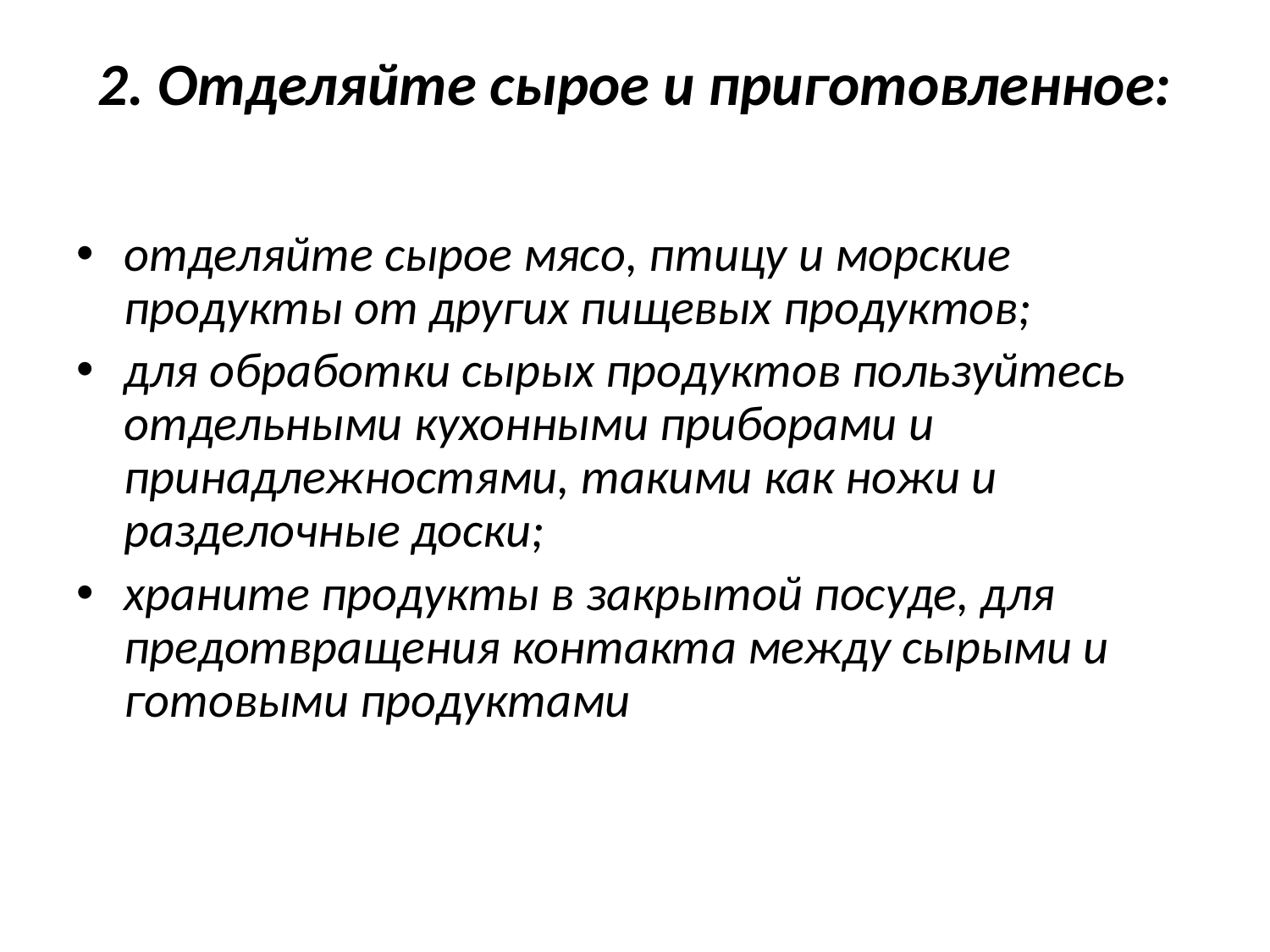

# 2. Отделяйте сырое и приготовленное:
отделяйте сырое мясо, птицу и морские продукты от других пищевых продуктов;
для обработки сырых продуктов пользуйтесь отдельными кухонными приборами и принадлежностями, такими как ножи и разделочные доски;
храните продукты в закрытой посуде, для предотвращения контакта между сырыми и готовыми продуктами